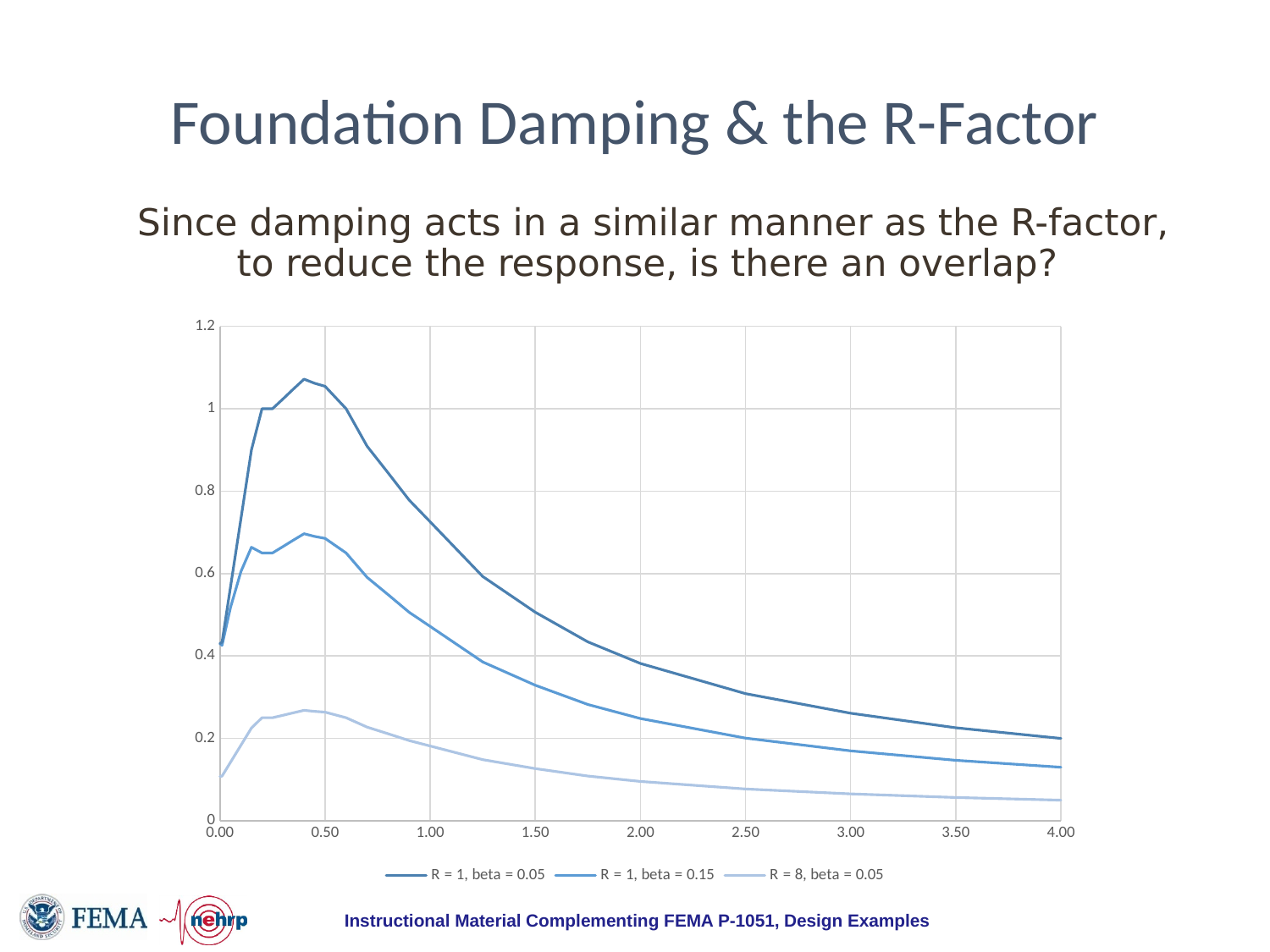

# Foundation Damping & the R-Factor
Since damping acts in a similar manner as the R-factor, to reduce the response, is there an overlap?

### Chart

| Category | R = 1, beta = 0.05 | R = 1, beta = 0.15 | R = 8, beta = 0.05 |
|---|---|---|---|